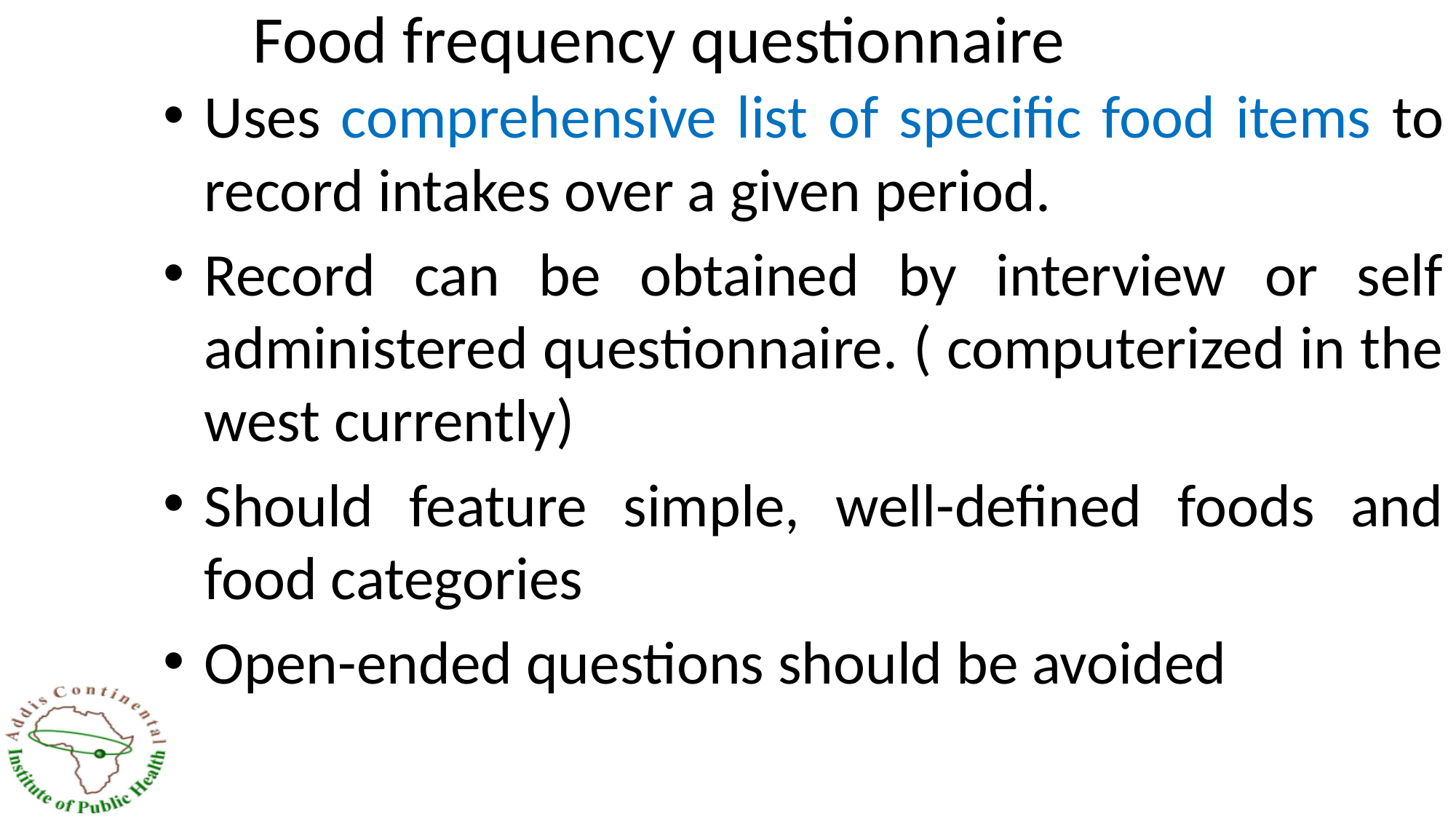

# Food frequency questionnaire
Uses comprehensive list of specific food items to record intakes over a given period.
Record can be obtained by interview or self administered questionnaire. ( computerized in the west currently)
Should feature simple, well-defined foods and food categories
Open-ended questions should be avoided